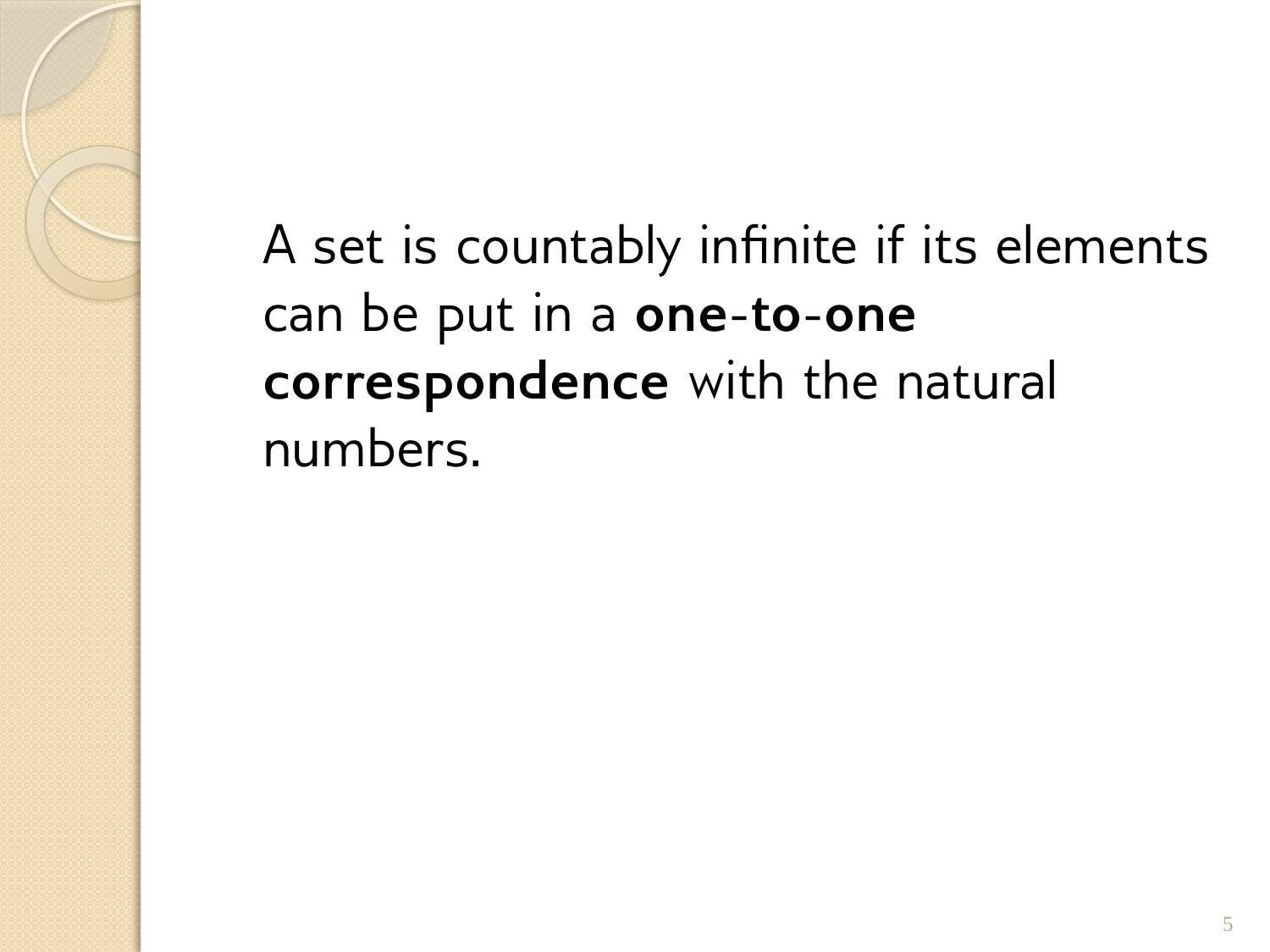

#
	A set is countably infinite if its elements can be put in a one-to-one correspondence with the natural numbers.
5